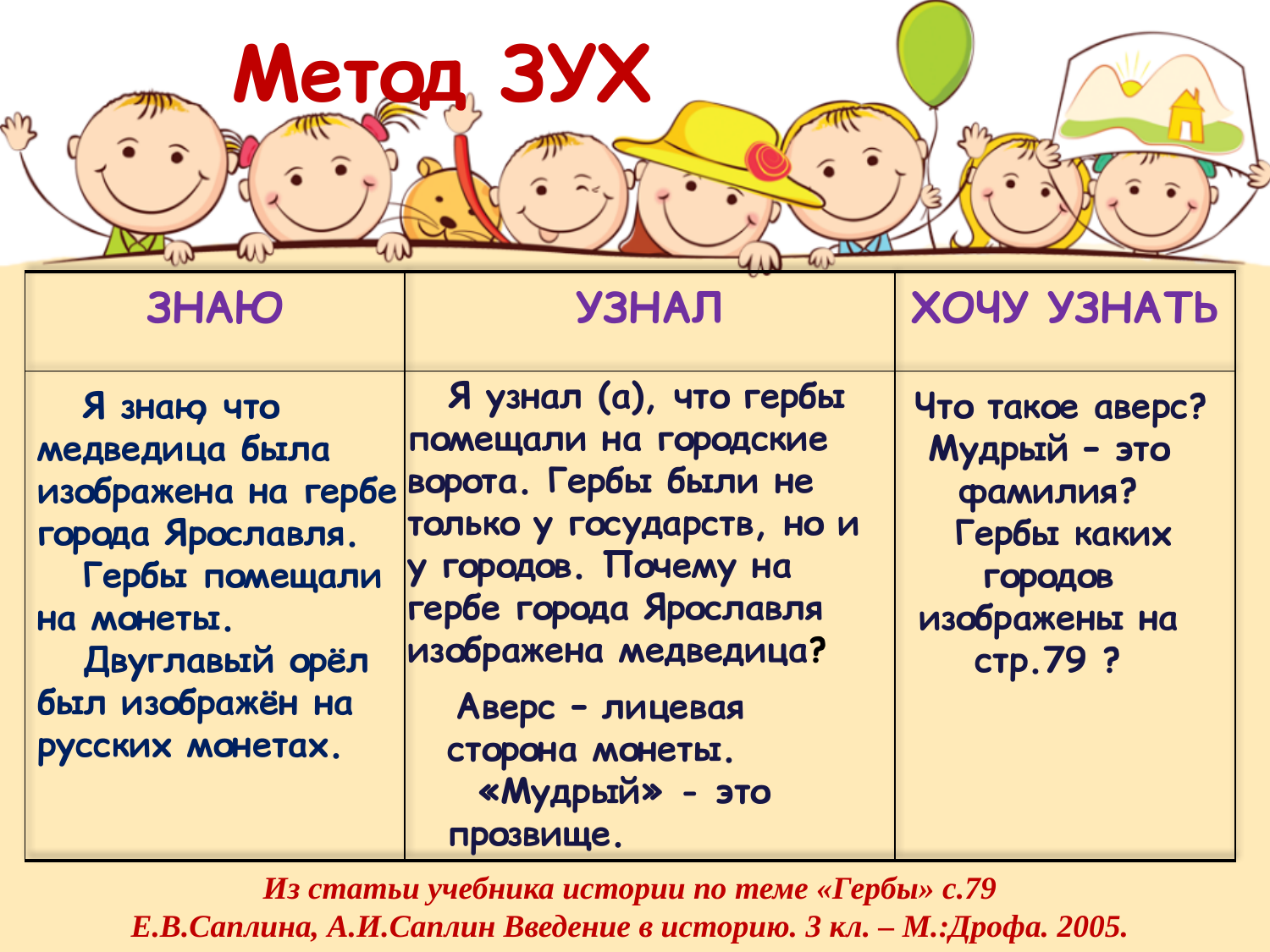

# Метод ЗУХ
| ЗНАЮ | УЗНАЛ | ХОЧУ УЗНАТЬ |
| --- | --- | --- |
|  |  |  |
   Я узнал (а), что гербы помещали на городские ворота. Гербы были не только у государств, но и у городов. Почему на гербе города Ярославля изображена медведица?
   Я знаю, что медведица была изображена на гербе города Ярославля.
   Гербы помещали на монеты.
   Двуглавый орёл был изображён на русских монетах.
   Что такое аверс?
Мудрый – это фамилия?
  Гербы каких городов изображены на стр.79 ?
 Аверс – лицевая сторона монеты.
  «Мудрый» - это прозвище.
Из статьи учебника истории по теме «Гербы» с.79
Е.В.Саплина, А.И.Саплин Введение в историю. 3 кл. – М.:Дрофа. 2005.